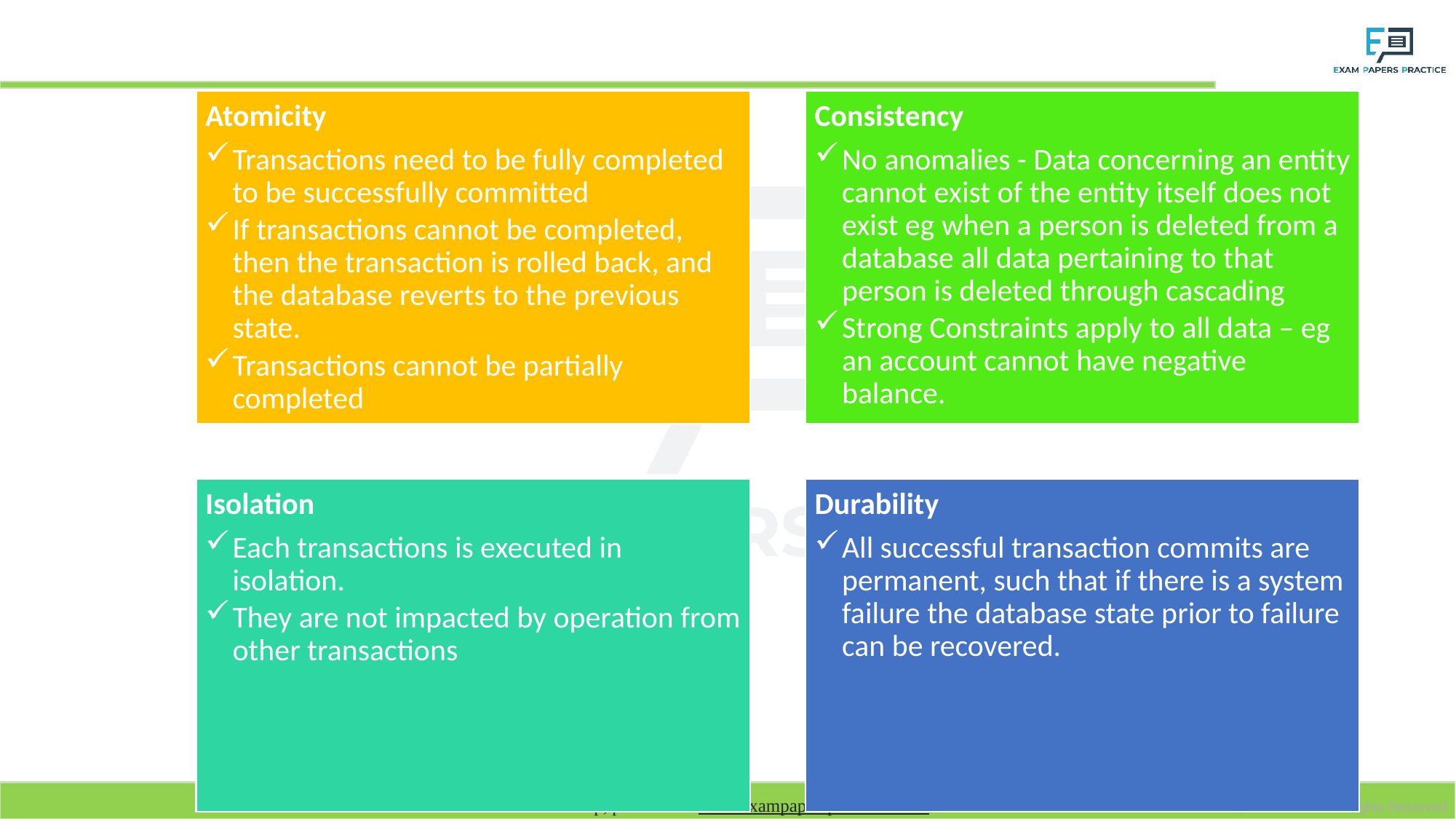

# ACID
Atomicity
Transactions need to be fully completed to be successfully committed
If transactions cannot be completed, then the transaction is rolled back, and the database reverts to the previous state.
Transactions cannot be partially completed
Consistency
No anomalies - Data concerning an entity cannot exist of the entity itself does not exist eg when a person is deleted from a database all data pertaining to that person is deleted through cascading
Strong Constraints apply to all data – eg an account cannot have negative balance.
Isolation
Each transactions is executed in isolation.
They are not impacted by operation from other transactions
Durability
All successful transaction commits are permanent, such that if there is a system failure the database state prior to failure can be recovered.